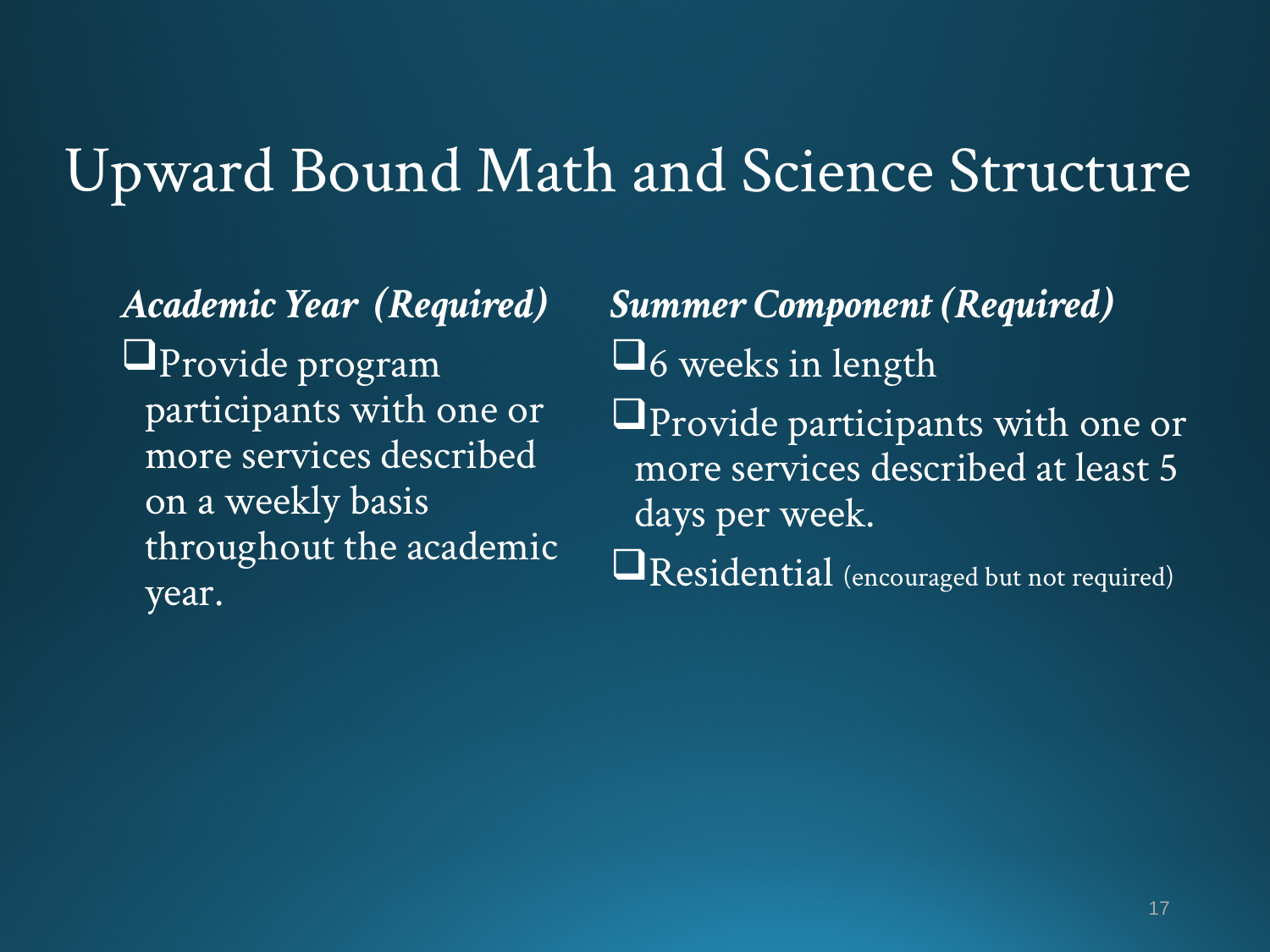

# Upward Bound Math and Science Structure
Academic Year  (Required)
Provide program participants with one or more services described on a weekly basis throughout the academic year.

Summer Component (Required)
6 weeks in length
Provide participants with one or more services described at least 5 days per week.
Residential (encouraged but not required)

17